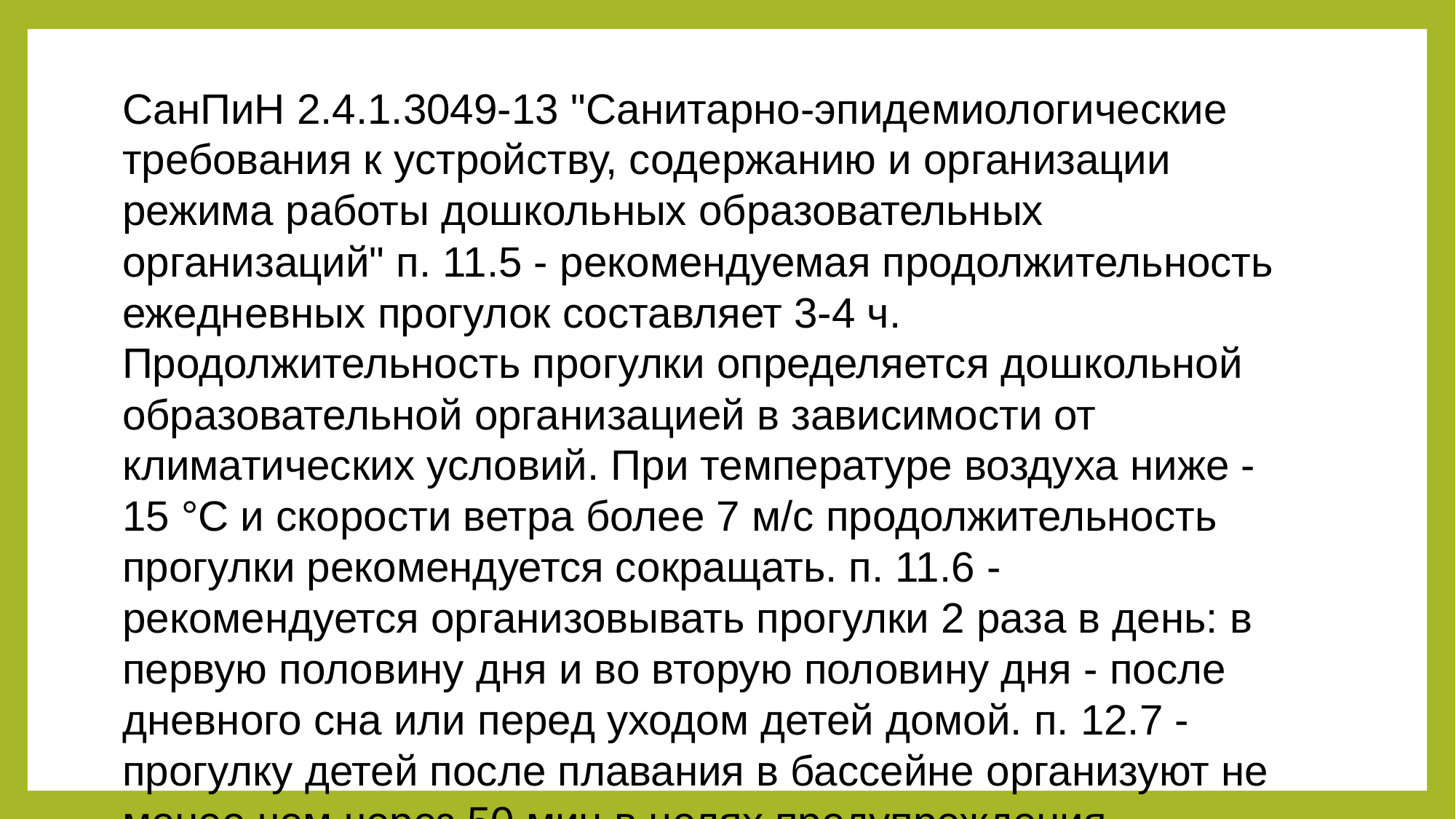

СанПиН 2.4.1.3049-13 "Санитарно-эпидемиологические требования к устройству, содержанию и организации режима работы дошкольных образовательных организаций" п. 11.5 - рекомендуемая продолжительность ежедневных прогулок составляет 3-4 ч. Продолжительность прогулки определяется дошкольной образовательной организацией в зависимости от климатических условий. При температуре воздуха ниже -15 °C и скорости ветра более 7 м/с продолжительность прогулки рекомендуется сокращать. п. 11.6 - рекомендуется организовывать прогулки 2 раза в день: в первую половину дня и во вторую половину дня - после дневного сна или перед уходом детей домой. п. 12.7 - прогулку детей после плавания в бассейне организуют не менее чем через 50 мин в целях предупреждения переохлаждения воспитанников.